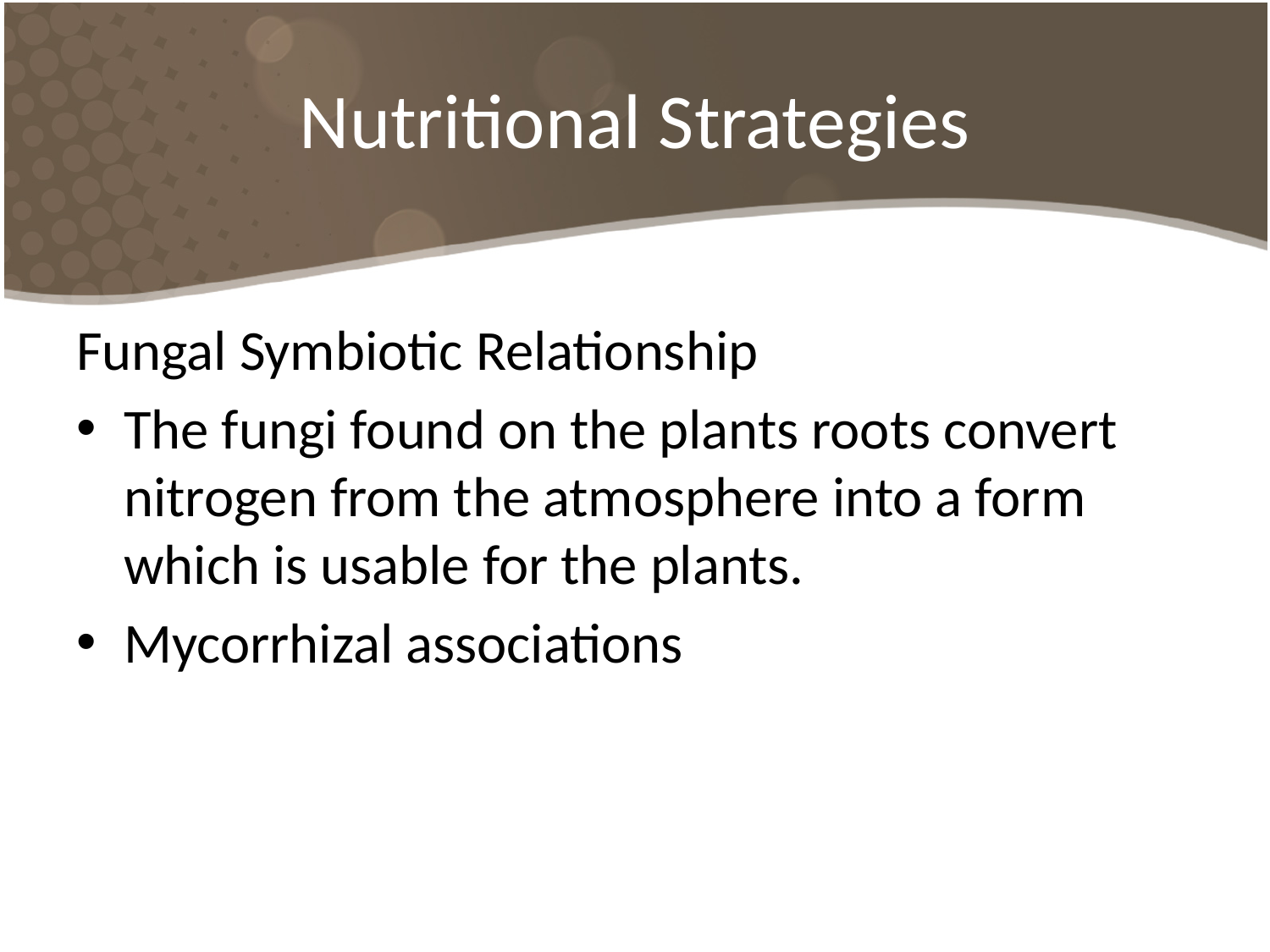

# Nutritional Strategies
Fungal Symbiotic Relationship
The fungi found on the plants roots convert nitrogen from the atmosphere into a form which is usable for the plants.
Mycorrhizal associations